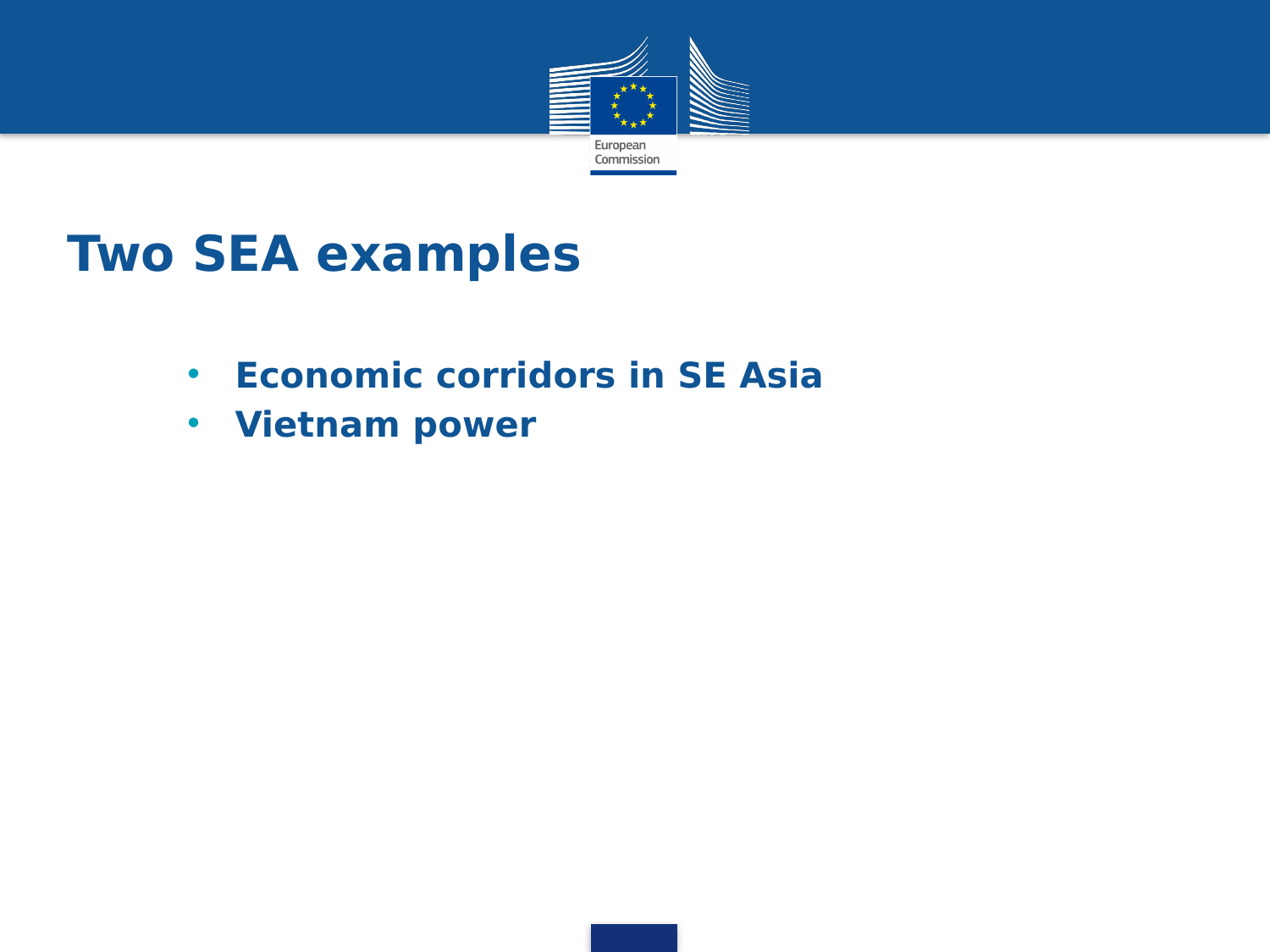

# Two SEA examples
Economic corridors in SE Asia
Vietnam power